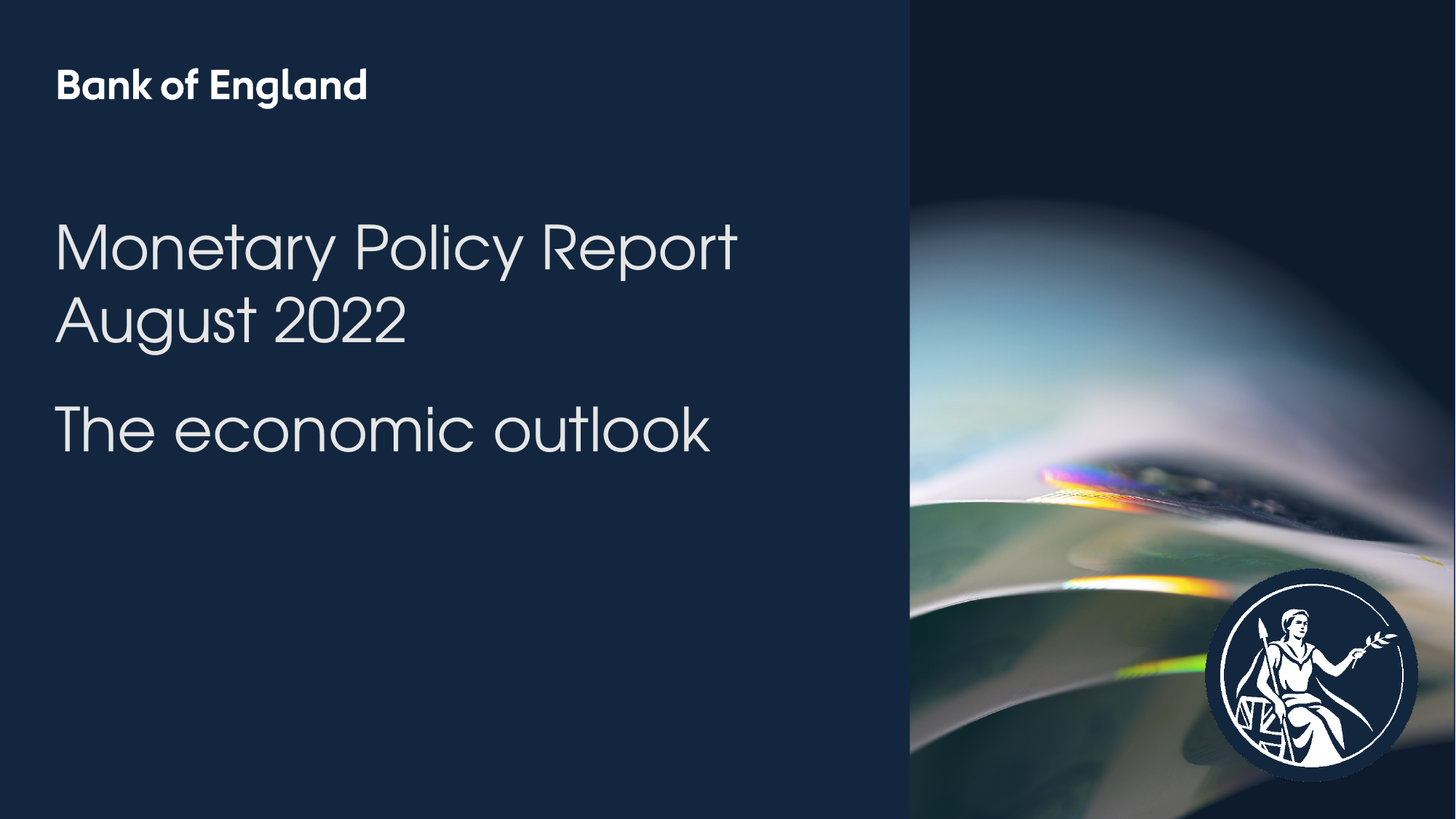

Monetary Policy Report
August 2022
The economic outlook